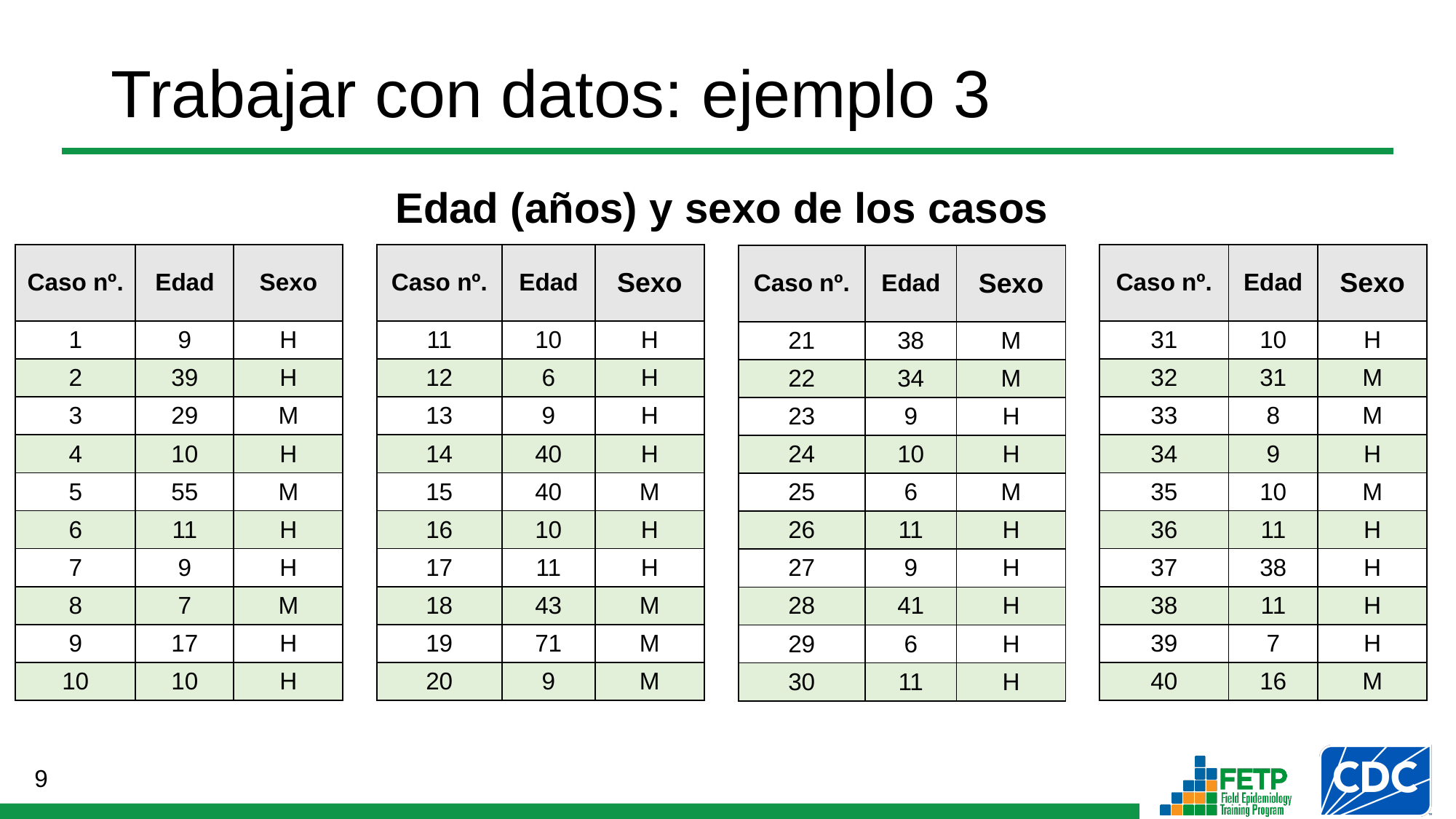

# Trabajar con datos: ejemplo 3
Edad (años) y sexo de los casos

| Caso nº. | Edad | Sexo |
| --- | --- | --- |
| 1 | 9 | H |
| 2 | 39 | H |
| 3 | 29 | M |
| 4 | 10 | H |
| 5 | 55 | M |
| 6 | 11 | H |
| 7 | 9 | H |
| 8 | 7 | M |
| 9 | 17 | H |
| 10 | 10 | H |
| Caso nº. | Edad | Sexo |
| --- | --- | --- |
| 11 | 10 | H |
| 12 | 6 | H |
| 13 | 9 | H |
| 14 | 40 | H |
| 15 | 40 | M |
| 16 | 10 | H |
| 17 | 11 | H |
| 18 | 43 | M |
| 19 | 71 | M |
| 20 | 9 | M |
| Caso nº. | Edad | Sexo |
| --- | --- | --- |
| 31 | 10 | H |
| 32 | 31 | M |
| 33 | 8 | M |
| 34 | 9 | H |
| 35 | 10 | M |
| 36 | 11 | H |
| 37 | 38 | H |
| 38 | 11 | H |
| 39 | 7 | H |
| 40 | 16 | M |
| Caso nº. | Edad | Sexo |
| --- | --- | --- |
| 21 | 38 | M |
| 22 | 34 | M |
| 23 | 9 | H |
| 24 | 10 | H |
| 25 | 6 | M |
| 26 | 11 | H |
| 27 | 9 | H |
| 28 | 41 | H |
| 29 | 6 | H |
| 30 | 11 | H |